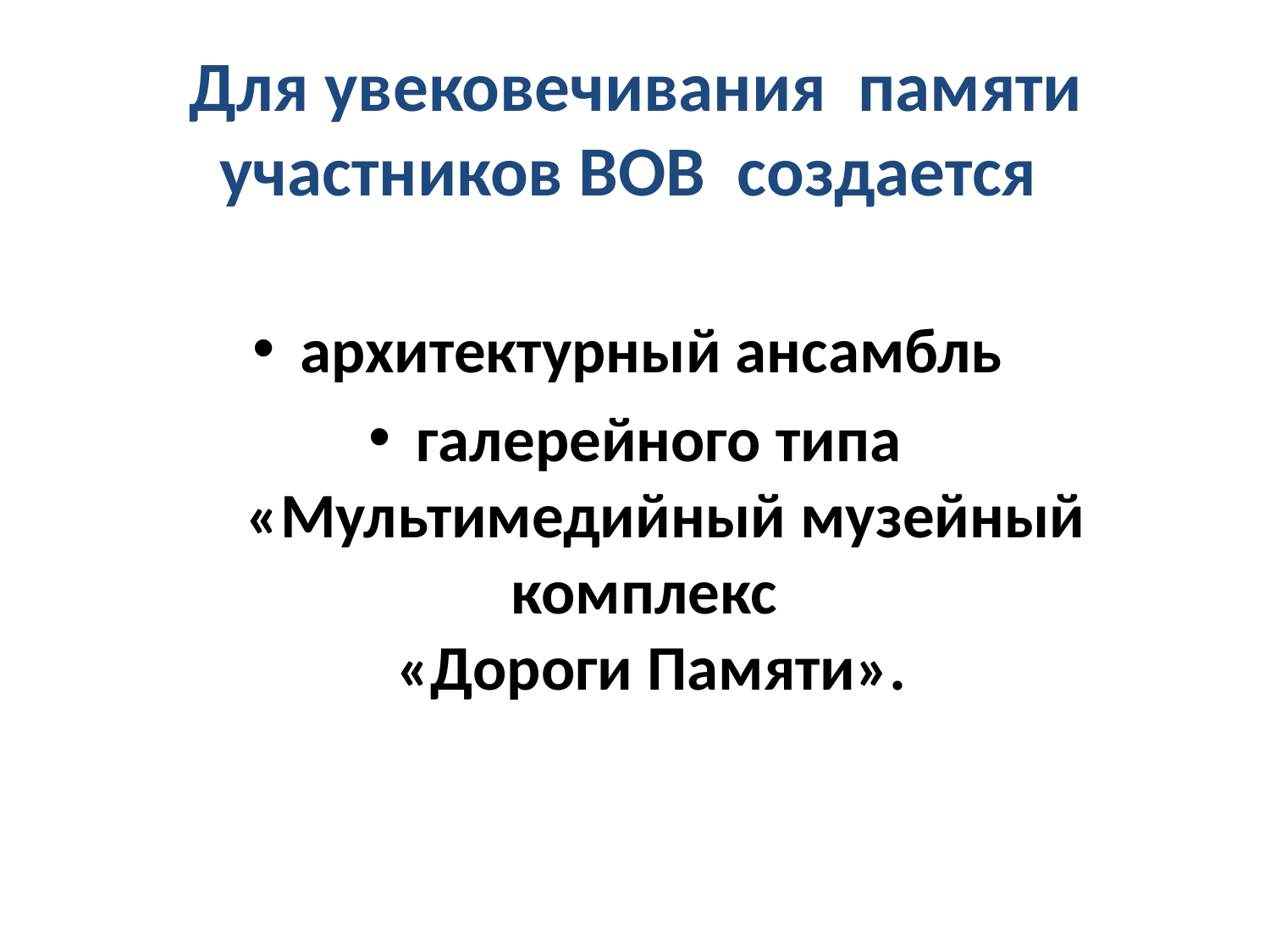

# Для увековечивания  памяти участников ВОВ  создается

архитектурный ансамбль
галерейного типа
 «Мультимедийный музейный комплекс
«Дороги Памяти».